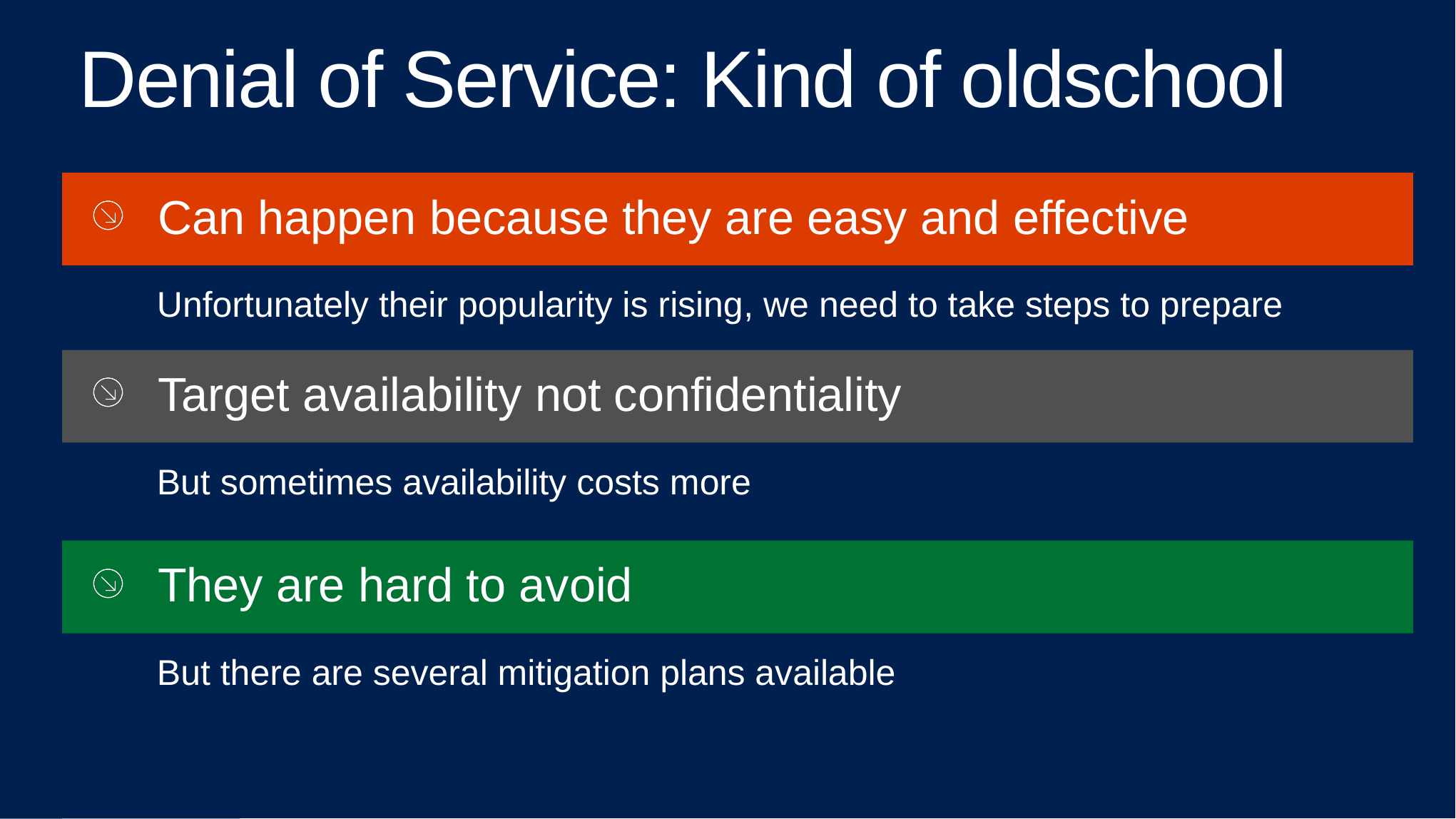

# Denial of Service: Kind of oldschool

Can happen because they are easy and effective
Unfortunately their popularity is rising, we need to take steps to prepare

Target availability not confidentiality
But sometimes availability costs more

They are hard to avoid
But there are several mitigation plans available